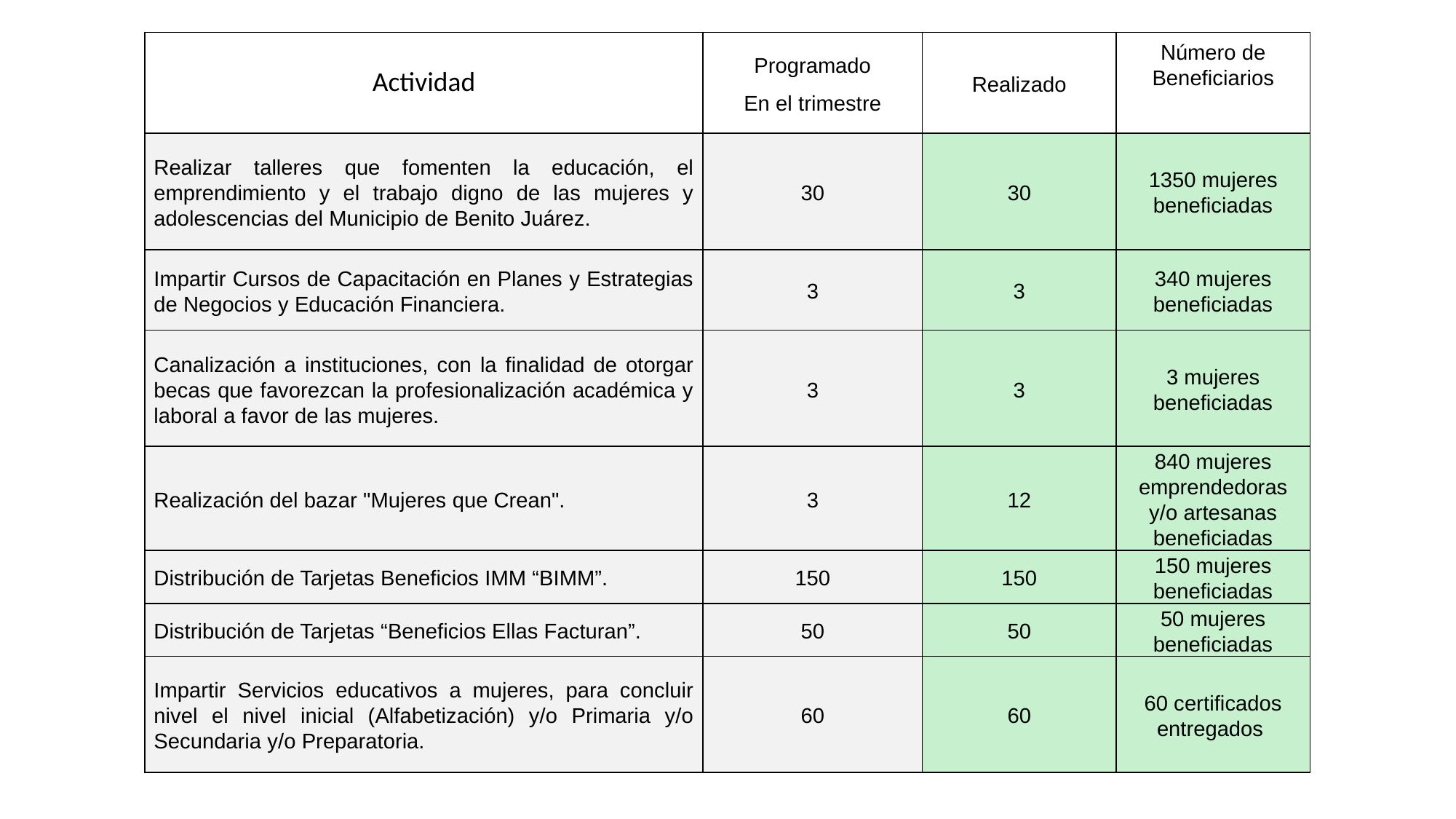

| Actividad | Programado En el trimestre | Realizado | Número de Beneficiarios |
| --- | --- | --- | --- |
| Realizar talleres que fomenten la educación, el emprendimiento y el trabajo digno de las mujeres y adolescencias del Municipio de Benito Juárez. | 30 | 30 | 1350 mujeres beneficiadas |
| Impartir Cursos de Capacitación en Planes y Estrategias de Negocios y Educación Financiera. | 3 | 3 | 340 mujeres beneficiadas |
| Canalización a instituciones, con la finalidad de otorgar becas que favorezcan la profesionalización académica y laboral a favor de las mujeres. | 3 | 3 | 3 mujeres beneficiadas |
| Realización del bazar "Mujeres que Crean". | 3 | 12 | 840 mujeres emprendedoras y/o artesanas beneficiadas |
| Distribución de Tarjetas Beneficios IMM “BIMM”. | 150 | 150 | 150 mujeres beneficiadas |
| Distribución de Tarjetas “Beneficios Ellas Facturan”. | 50 | 50 | 50 mujeres beneficiadas |
| Impartir Servicios educativos a mujeres, para concluir nivel el nivel inicial (Alfabetización) y/o Primaria y/o Secundaria y/o Preparatoria. | 60 | 60 | 60 certificados entregados |